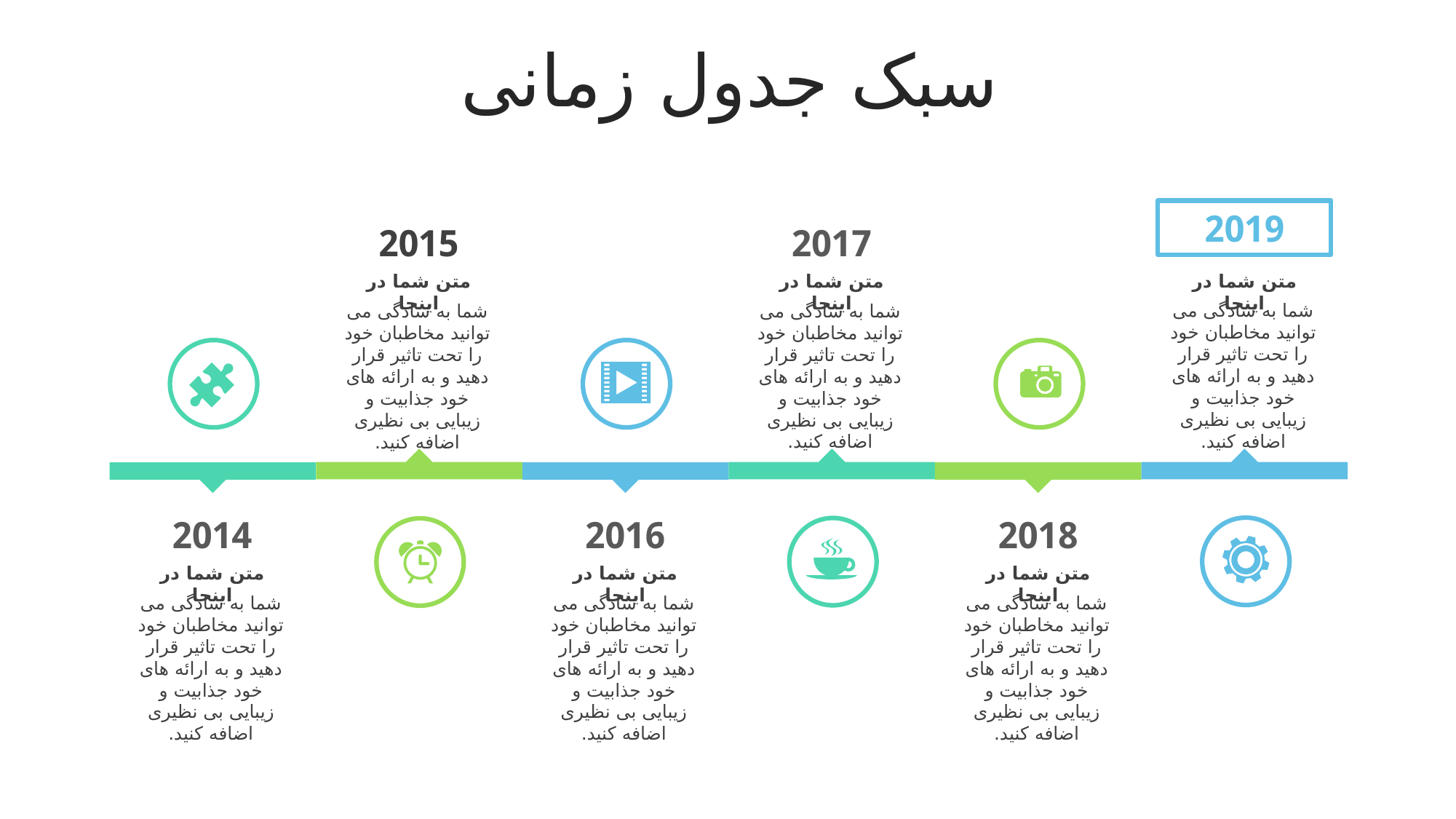

سبک جدول زمانی
2019
2017
2015
متن شما در اینجا
شما به سادگی می توانید مخاطبان خود را تحت تاثیر قرار دهید و به ارائه های خود جذابیت و زیبایی بی نظیری اضافه کنید.
متن شما در اینجا
شما به سادگی می توانید مخاطبان خود را تحت تاثیر قرار دهید و به ارائه های خود جذابیت و زیبایی بی نظیری اضافه کنید.
متن شما در اینجا
شما به سادگی می توانید مخاطبان خود را تحت تاثیر قرار دهید و به ارائه های خود جذابیت و زیبایی بی نظیری اضافه کنید.

2014
2016
2018

متن شما در اینجا
شما به سادگی می توانید مخاطبان خود را تحت تاثیر قرار دهید و به ارائه های خود جذابیت و زیبایی بی نظیری اضافه کنید.
متن شما در اینجا
شما به سادگی می توانید مخاطبان خود را تحت تاثیر قرار دهید و به ارائه های خود جذابیت و زیبایی بی نظیری اضافه کنید.
متن شما در اینجا
شما به سادگی می توانید مخاطبان خود را تحت تاثیر قرار دهید و به ارائه های خود جذابیت و زیبایی بی نظیری اضافه کنید.